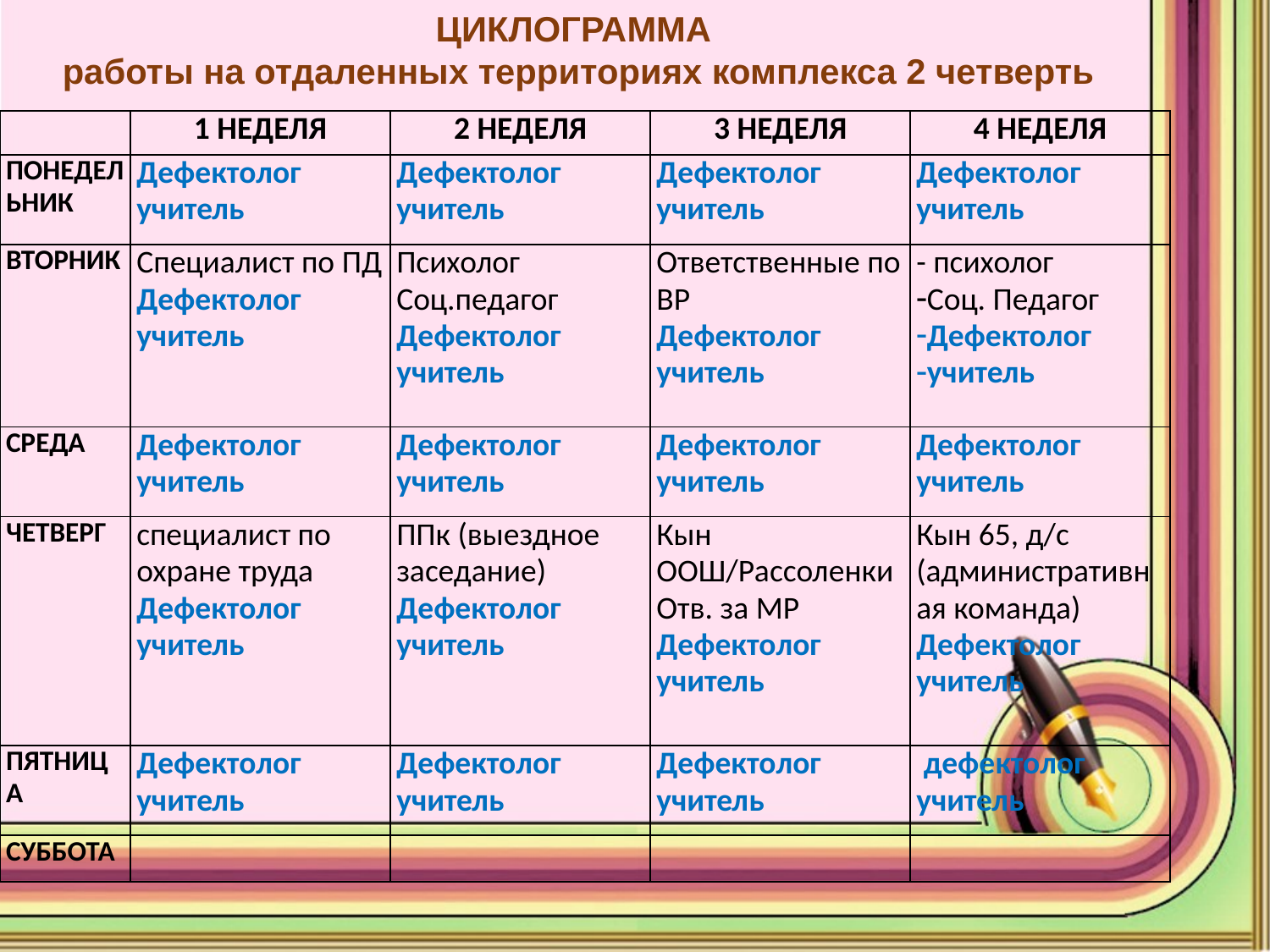

ЦИКЛОГРАММА
работы на отдаленных территориях комплекса 2 четверть
|  | 1 НЕДЕЛЯ | 2 НЕДЕЛЯ | 3 НЕДЕЛЯ | 4 НЕДЕЛЯ |
| --- | --- | --- | --- | --- |
| ПОНЕДЕЛЬНИК | Дефектолог учитель | Дефектолог учитель | Дефектолог учитель | Дефектолог учитель |
| ВТОРНИК | Специалист по ПД Дефектолог учитель | Психолог Соц.педагог Дефектолог учитель | Ответственные по ВР Дефектолог учитель | - психолог Соц. Педагог Дефектолог учитель |
| СРЕДА | Дефектолог учитель | Дефектолог учитель | Дефектолог учитель | Дефектолог учитель |
| ЧЕТВЕРГ | специалист по охране труда Дефектолог учитель | ППк (выездное заседание) Дефектолог учитель | Кын ООШ/Рассоленки Отв. за МР Дефектолог учитель | Кын 65, д/с (административная команда) Дефектолог учитель |
| ПЯТНИЦА | Дефектолог учитель | Дефектолог учитель | Дефектолог учитель | дефектолог учитель |
| СУББОТА |  |  |  |  |